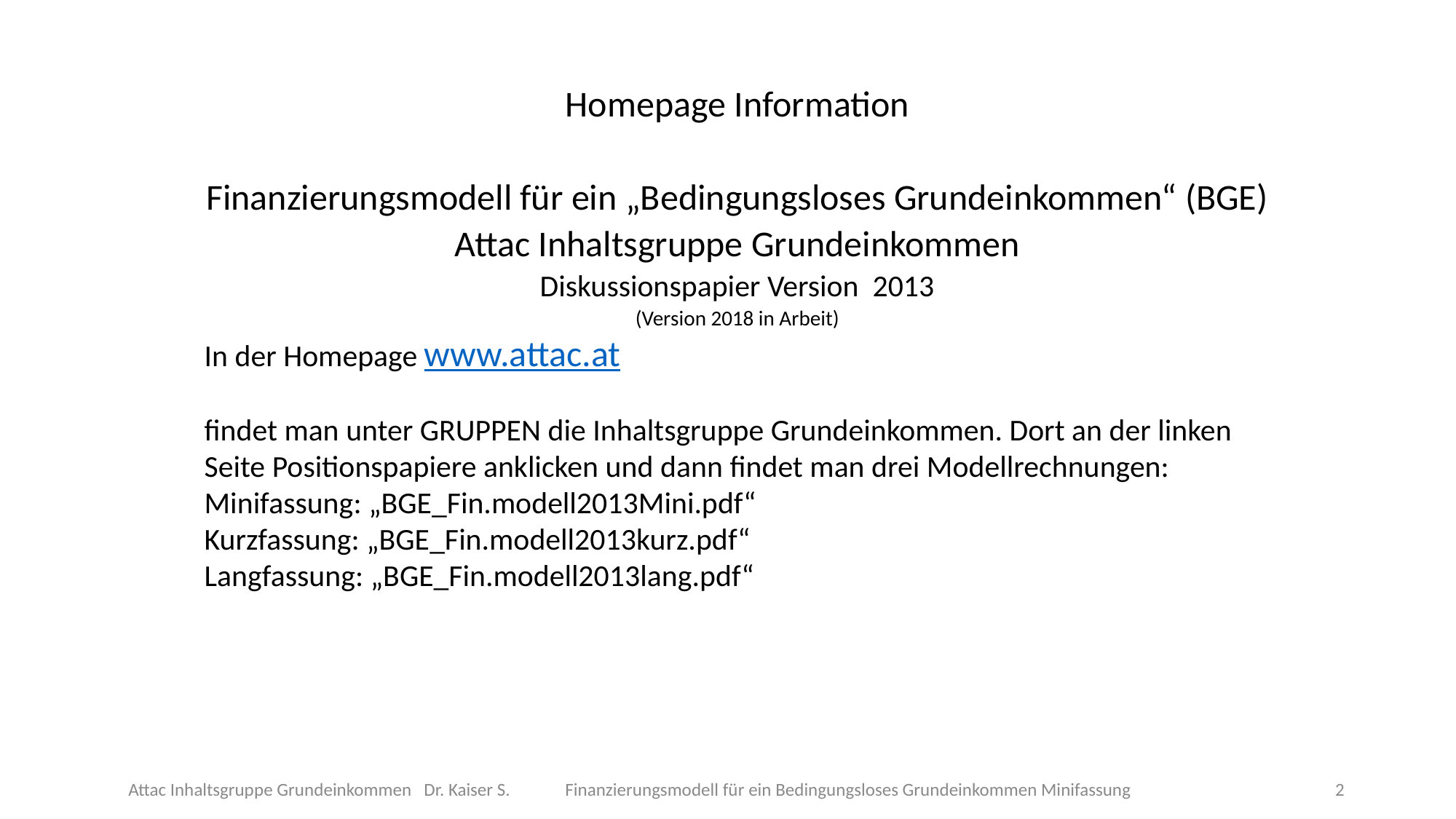

Homepage Information

Finanzierungsmodell für ein „Bedingungsloses Grundeinkommen“ (BGE)
Attac Inhaltsgruppe Grundeinkommen
Diskussionspapier Version  2013
(Version 2018 in Arbeit)
In der Homepage www.attac.at

findet man unter GRUPPEN die Inhaltsgruppe Grundeinkommen. Dort an der linken Seite Positionspapiere anklicken und dann findet man drei Modellrechnungen:
Minifassung: „BGE_Fin.modell2013Mini.pdf“
Kurzfassung: „BGE_Fin.modell2013kurz.pdf“
Langfassung: „BGE_Fin.modell2013lang.pdf“
Attac Inhaltsgruppe Grundeinkommen   Dr. Kaiser S.	Finanzierungsmodell für ein Bedingungsloses Grundeinkommen Minifassung
2